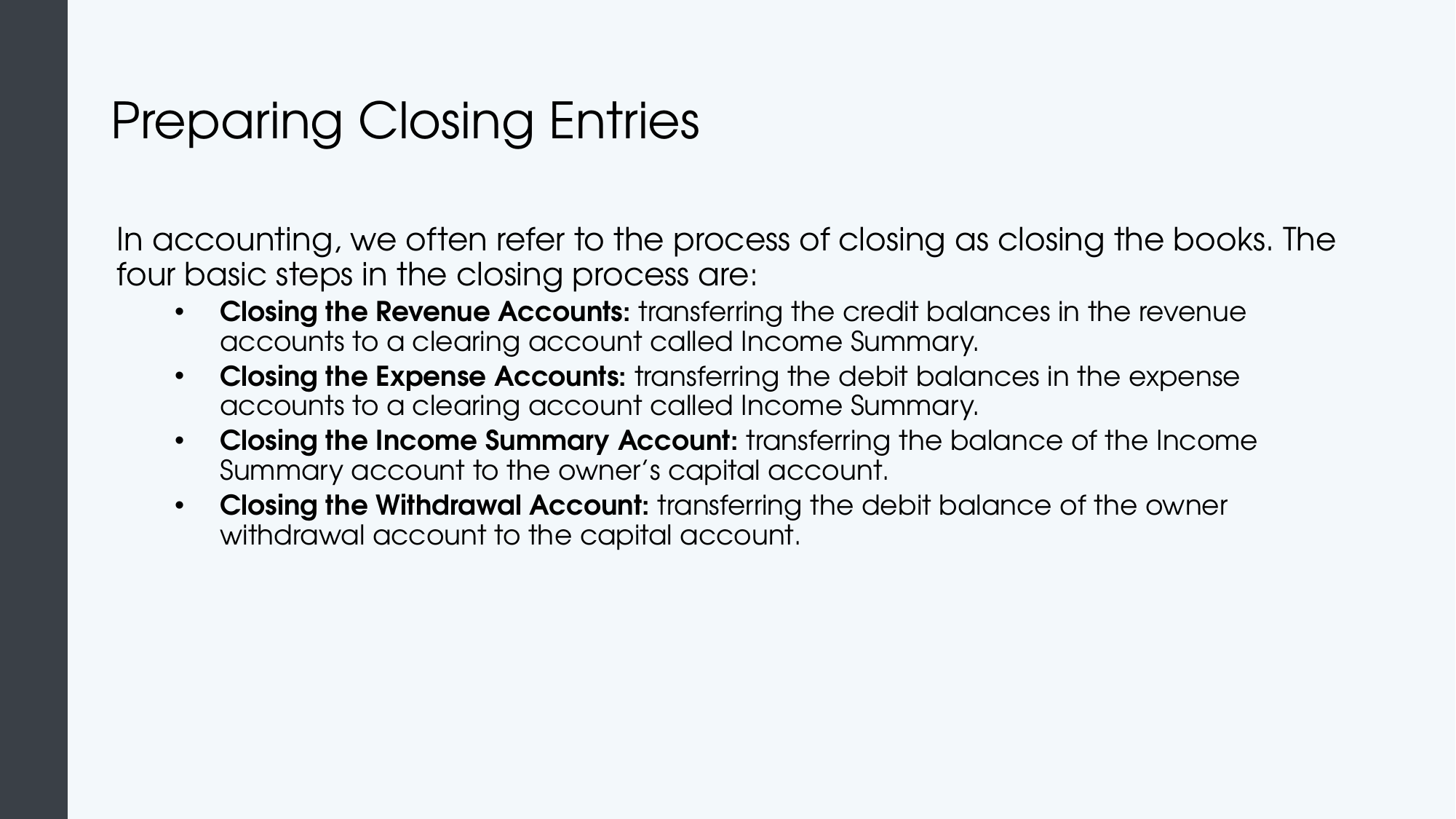

# Preparing Closing Entries
In accounting, we often refer to the process of closing as closing the books. The four basic steps in the closing process are:
Closing the Revenue Accounts: transferring the credit balances in the revenue accounts to a clearing account called Income Summary.
Closing the Expense Accounts: transferring the debit balances in the expense accounts to a clearing account called Income Summary.
Closing the Income Summary Account: transferring the balance of the Income Summary account to the owner’s capital account.
Closing the Withdrawal Account: transferring the debit balance of the owner withdrawal account to the capital account.